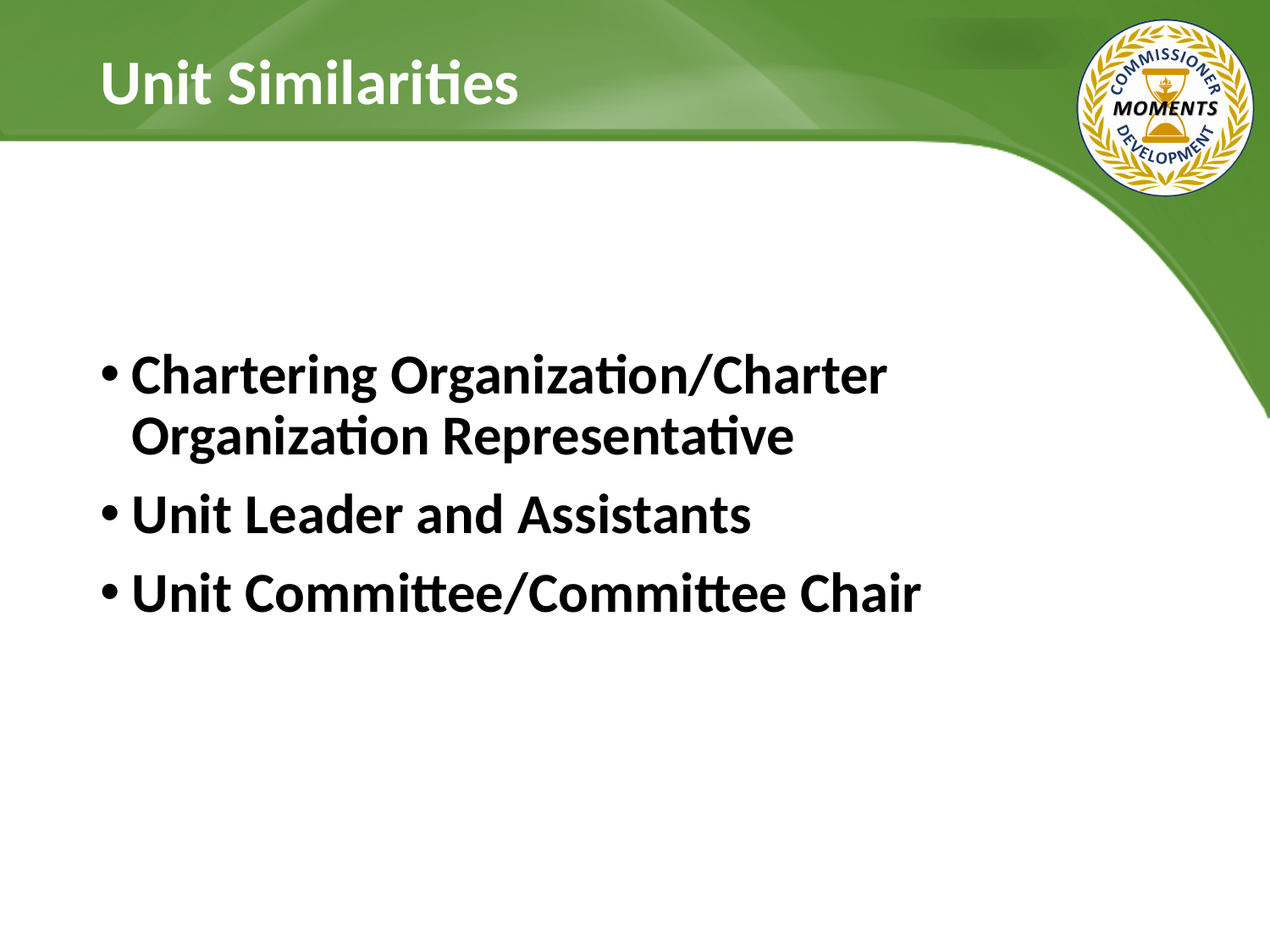

# Unit Similarities

Chartering Organization/Charter Organization Representative
Unit Leader and Assistants
Unit Committee/Committee Chair